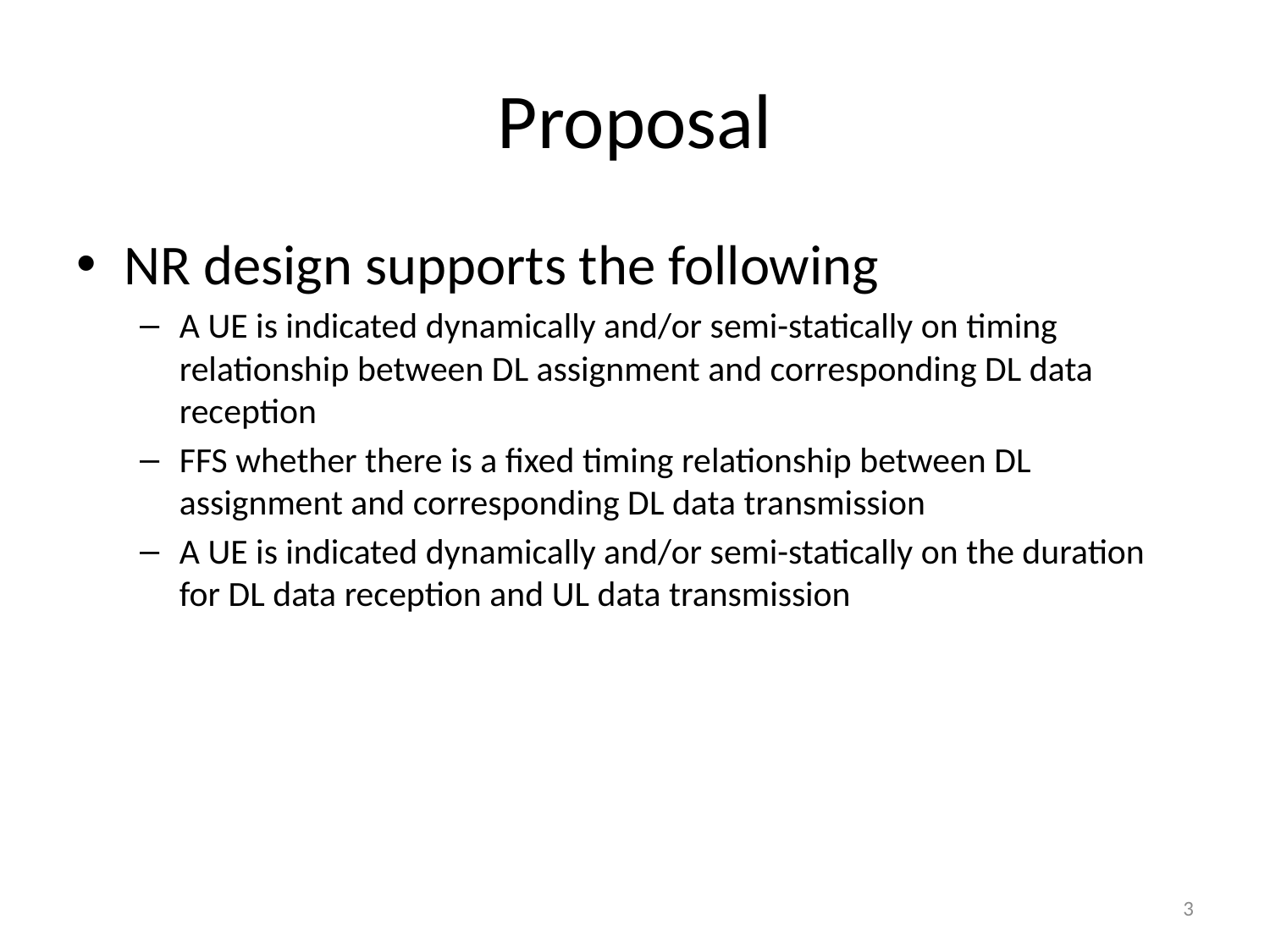

# Proposal
NR design supports the following
A UE is indicated dynamically and/or semi-statically on timing relationship between DL assignment and corresponding DL data reception
FFS whether there is a fixed timing relationship between DL assignment and corresponding DL data transmission
A UE is indicated dynamically and/or semi-statically on the duration for DL data reception and UL data transmission
3